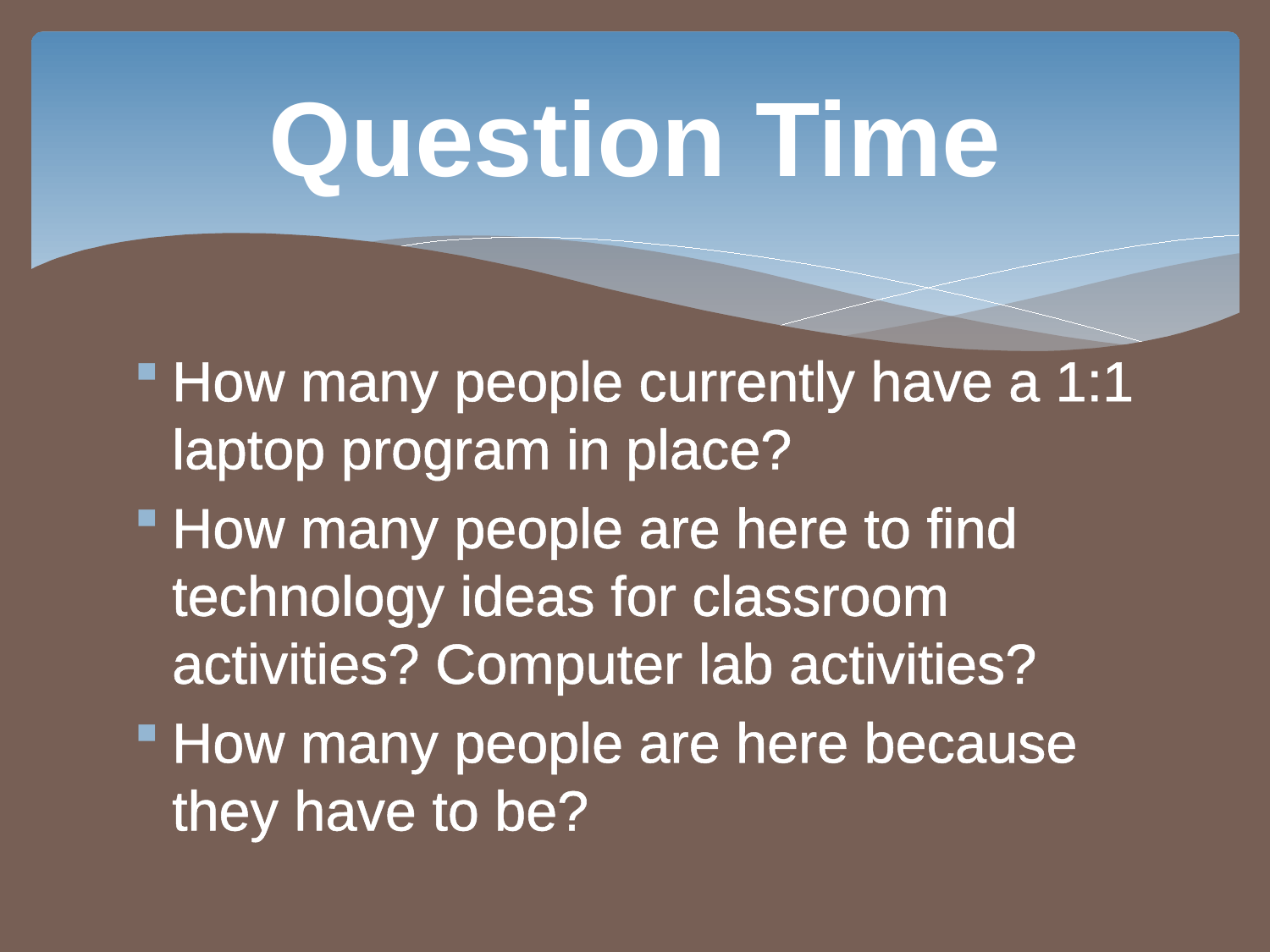

# Question Time
How many people currently have a 1:1 laptop program in place?
How many people are here to find technology ideas for classroom activities? Computer lab activities?
How many people are here because they have to be?